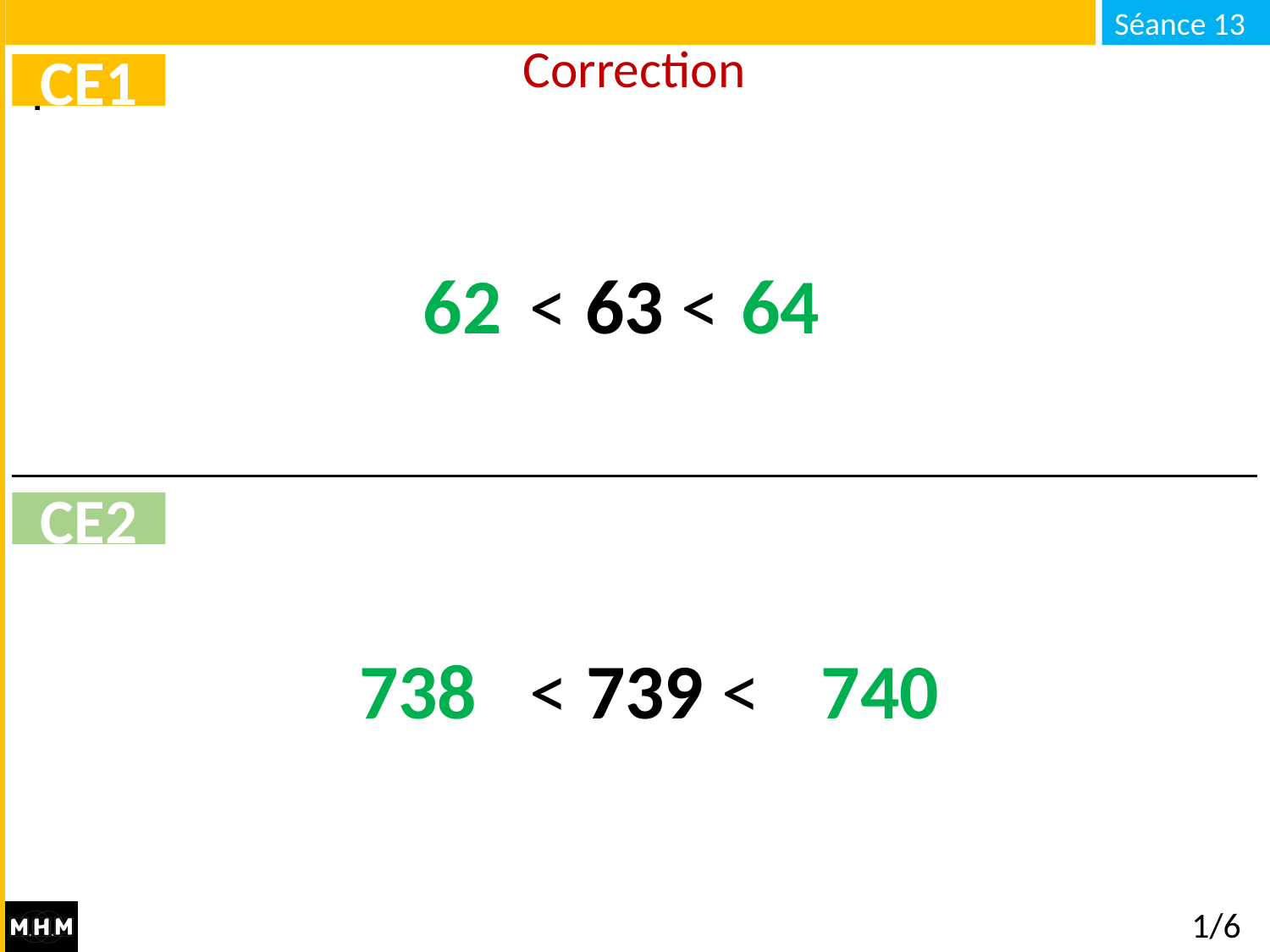

# Correction
CE1
64
62
… < 63 < …
CE2
740
738
… < 739 < …
1/6